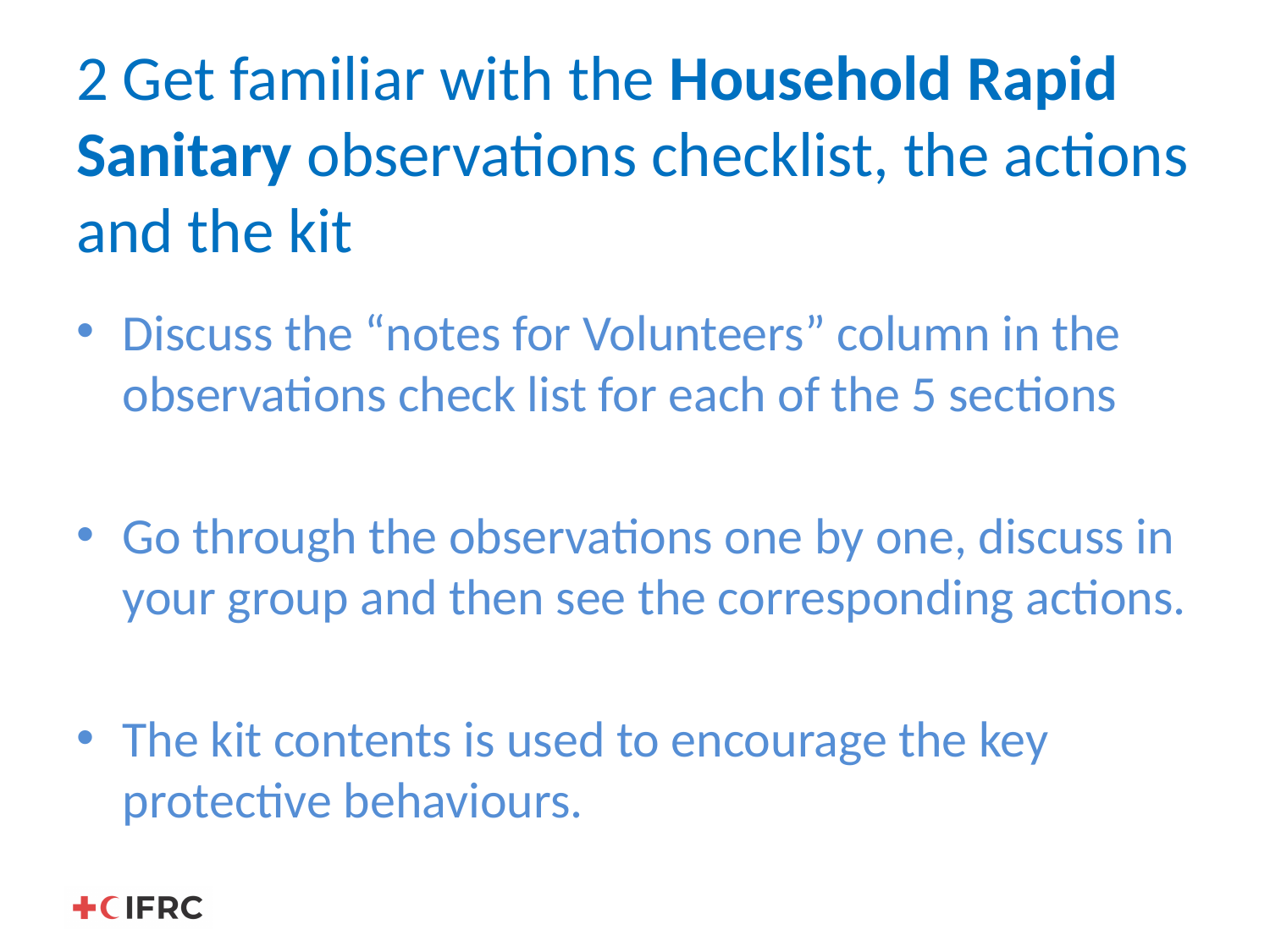

# 2 Get familiar with the Household Rapid Sanitary observations checklist, the actions and the kit

Discuss the “notes for Volunteers” column in the observations check list for each of the 5 sections

Go through the observations one by one, discuss in your group and then see the corresponding actions.

The kit contents is used to encourage the key protective behaviours.